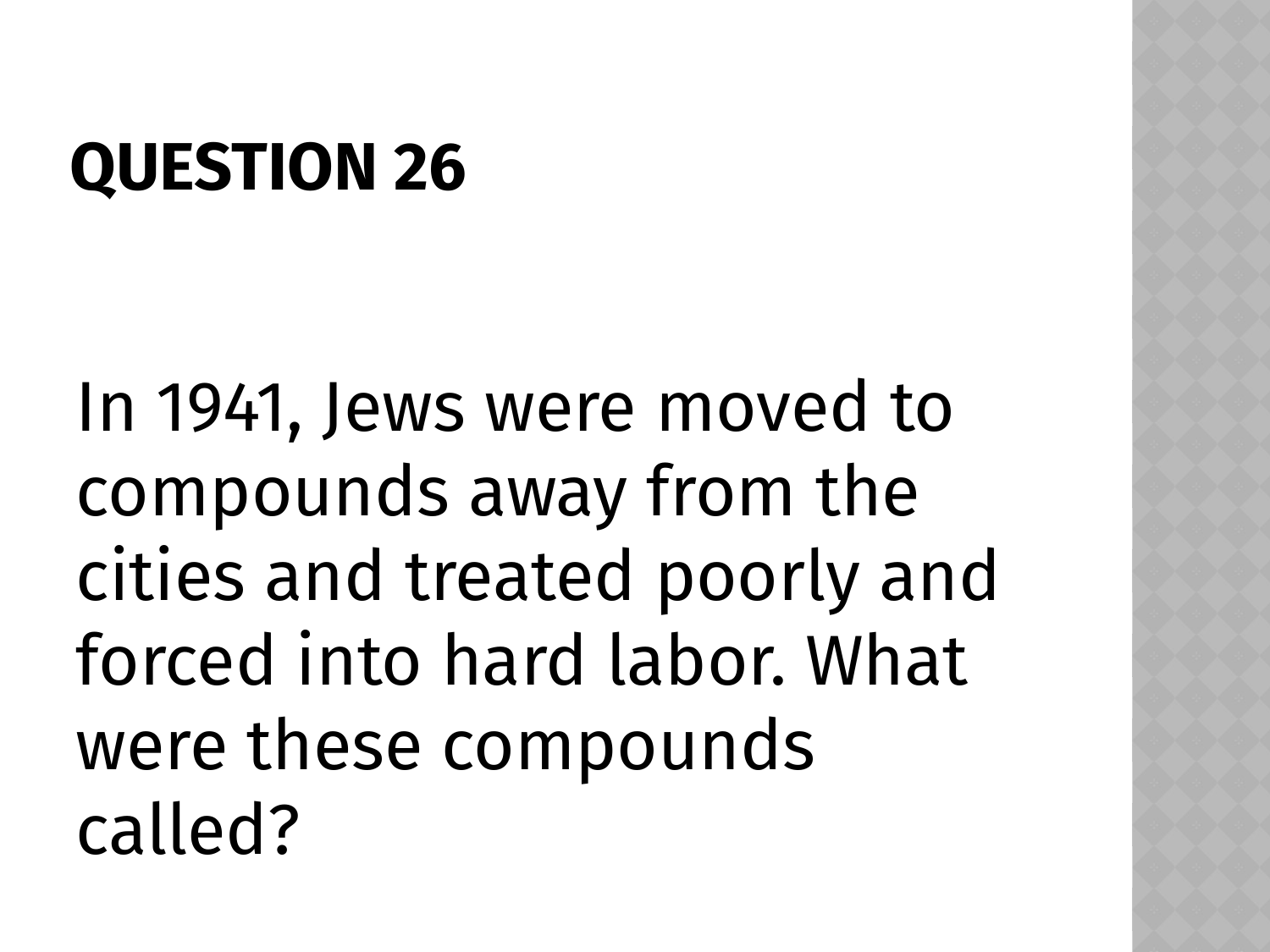

# Question 26

In 1941, Jews were moved to compounds away from the cities and treated poorly and forced into hard labor. What were these compounds called?